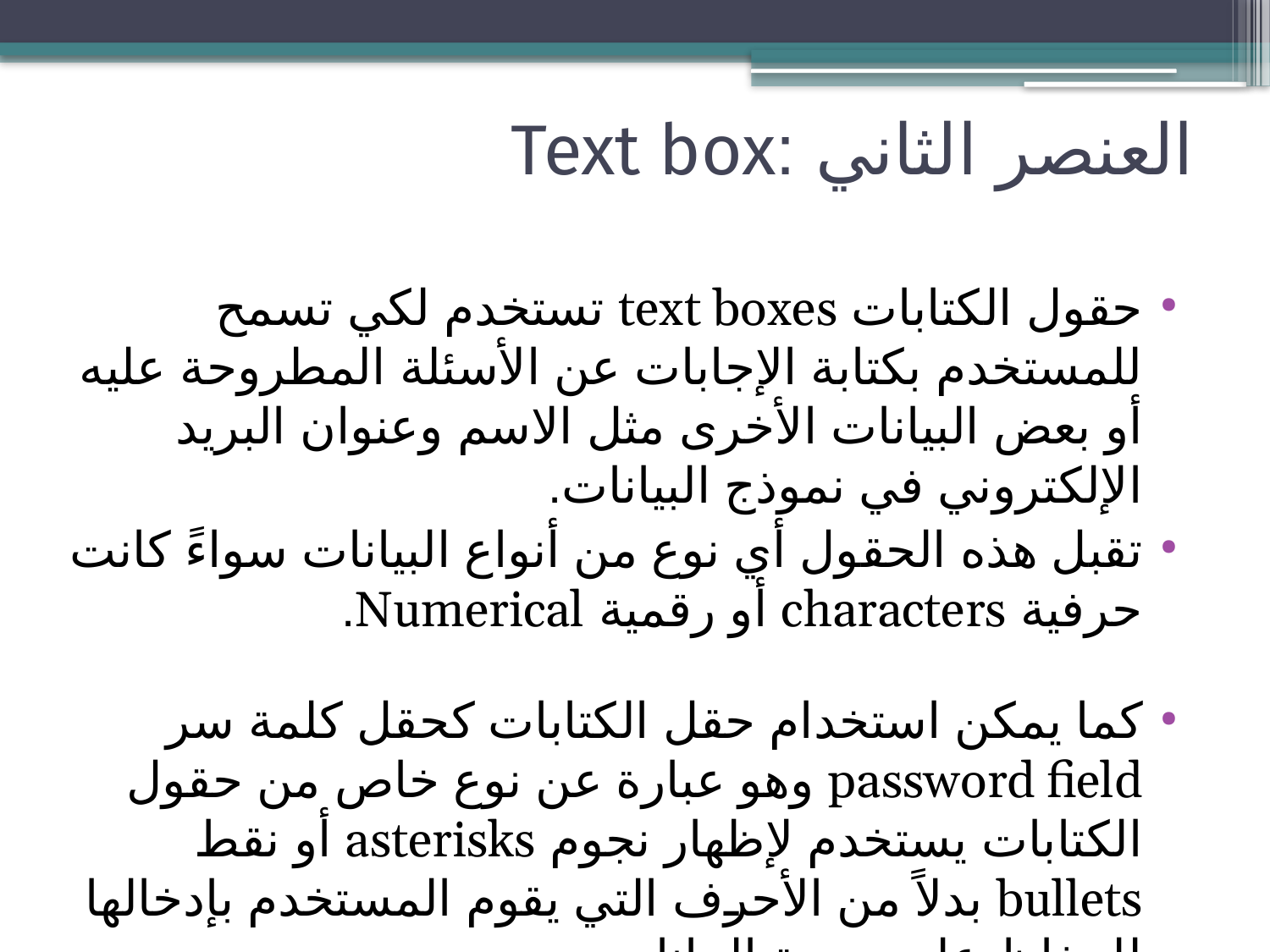

# العنصر الثاني :Text box
حقول الكتابات text boxes تستخدم لكي تسمح للمستخدم بكتابة الإجابات عن الأسئلة المطروحة عليه أو بعض البيانات الأخرى مثل الاسم وعنوان البريد الإلكتروني في نموذج البيانات.
تقبل هذه الحقول أي نوع من أنواع البيانات سواءً كانت حرفية characters أو رقمية Numerical.

كما يمكن استخدام حقل الكتابات كحقل كلمة سر password field وهو عبارة عن نوع خاص من حقول الكتابات يستخدم لإظهار نجوم asterisks أو نقط  bullets بدلاً من الأحرف التي يقوم المستخدم بإدخالها للحفاظ على سرية البيانات.